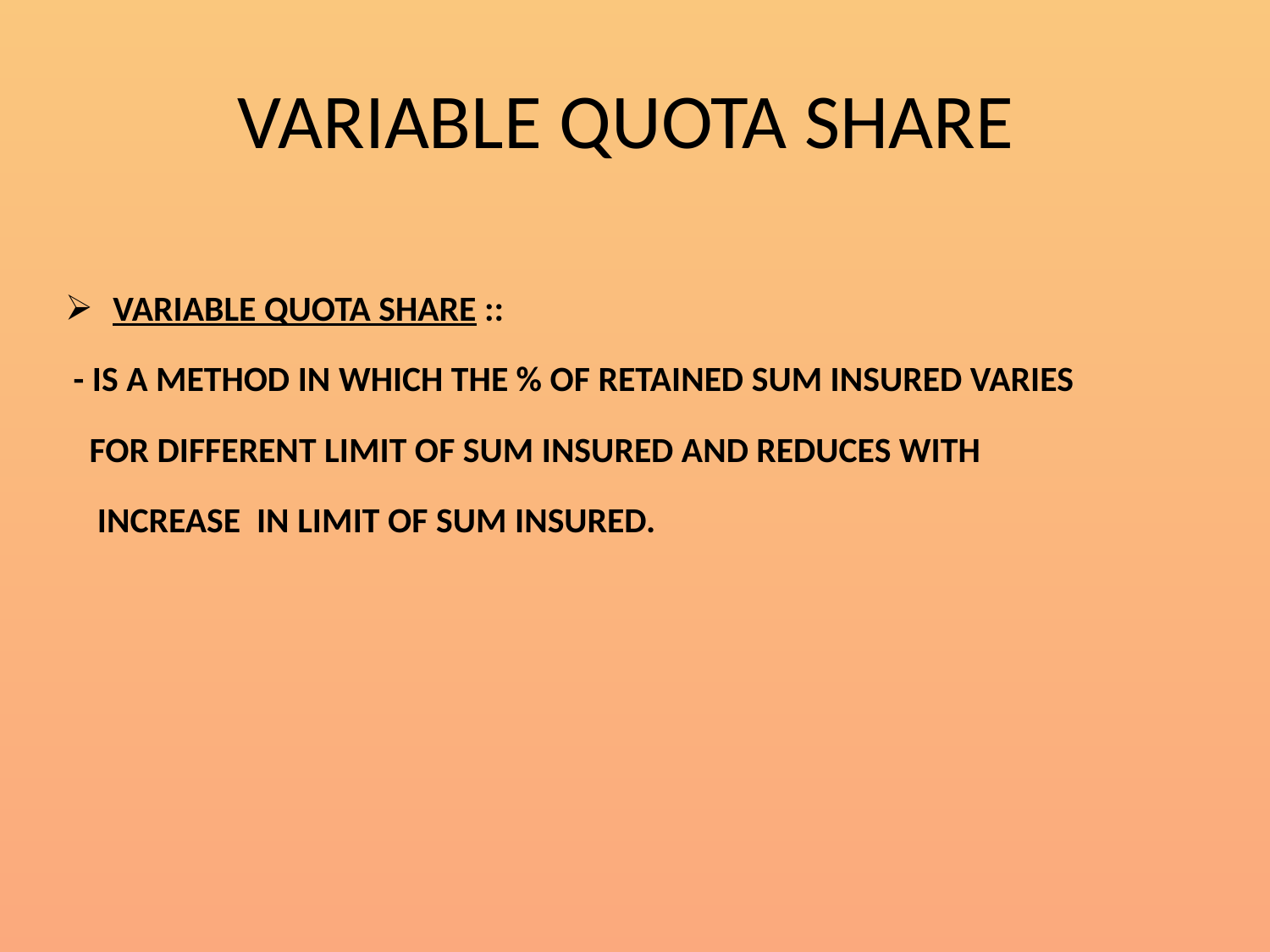

# VARIABLE QUOTA SHARE
| VARIABLE QUOTA SHARE :: - IS A METHOD IN WHICH THE % OF RETAINED SUM INSURED VARIES FOR DIFFERENT LIMIT OF SUM INSURED AND REDUCES WITH INCREASE IN LIMIT OF SUM INSURED. |
| --- |